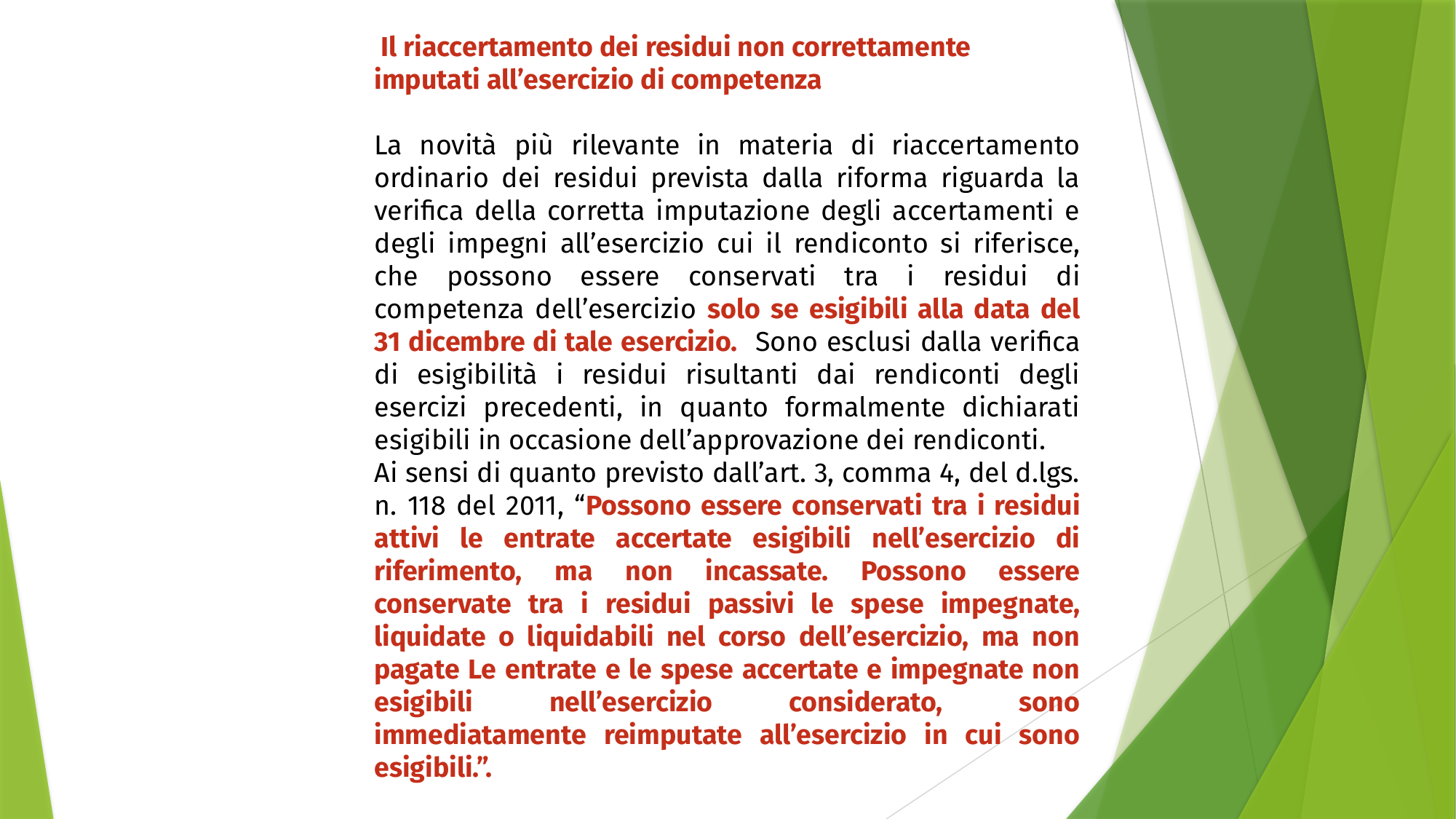

Il riaccertamento dei residui non correttamente imputati all’esercizio di competenza

La novità più rilevante in materia di riaccertamento ordinario dei residui prevista dalla riforma riguarda la verifica della corretta imputazione degli accertamenti e degli impegni all’esercizio cui il rendiconto si riferisce, che possono essere conservati tra i residui di competenza dell’esercizio solo se esigibili alla data del 31 dicembre di tale esercizio.  Sono esclusi dalla verifica di esigibilità i residui risultanti dai rendiconti degli esercizi precedenti, in quanto formalmente dichiarati esigibili in occasione dell’approvazione dei rendiconti.
Ai sensi di quanto previsto dall’art. 3, comma 4, del d.lgs. n. 118 del 2011, “Possono essere conservati tra i residui attivi le entrate accertate esigibili nell’esercizio di riferimento, ma non incassate. Possono essere conservate tra i residui passivi le spese impegnate, liquidate o liquidabili nel corso dell’esercizio, ma non pagate Le entrate e le spese accertate e impegnate non esigibili nell’esercizio considerato, sono immediatamente reimputate all’esercizio in cui sono esigibili.”.